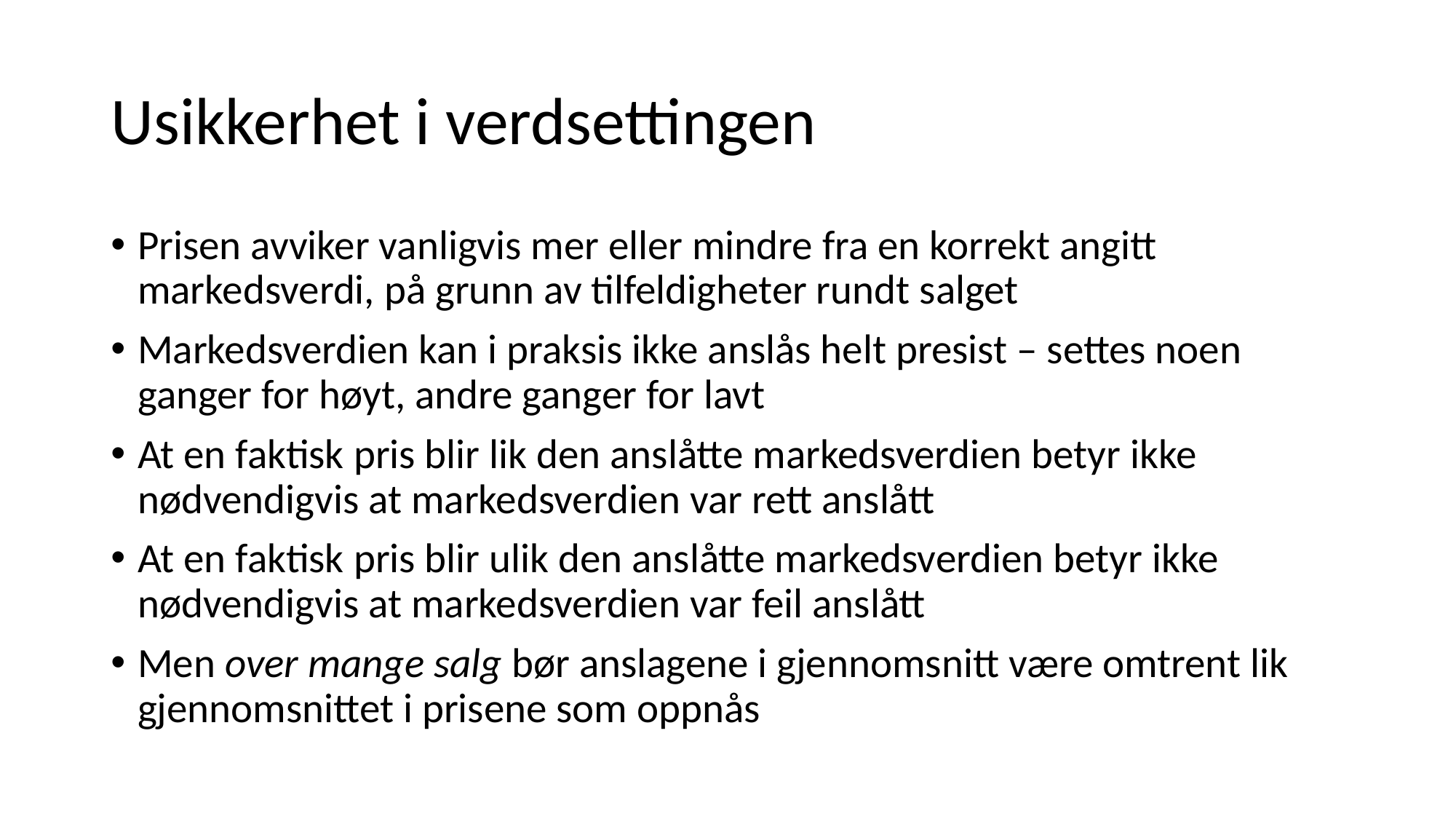

# Usikkerhet i verdsettingen
Prisen avviker vanligvis mer eller mindre fra en korrekt angitt markedsverdi, på grunn av tilfeldigheter rundt salget
Markedsverdien kan i praksis ikke anslås helt presist – settes noen ganger for høyt, andre ganger for lavt
At en faktisk pris blir lik den anslåtte markedsverdien betyr ikke nødvendigvis at markedsverdien var rett anslått
At en faktisk pris blir ulik den anslåtte markedsverdien betyr ikke nødvendigvis at markedsverdien var feil anslått
Men over mange salg bør anslagene i gjennomsnitt være omtrent lik gjennomsnittet i prisene som oppnås